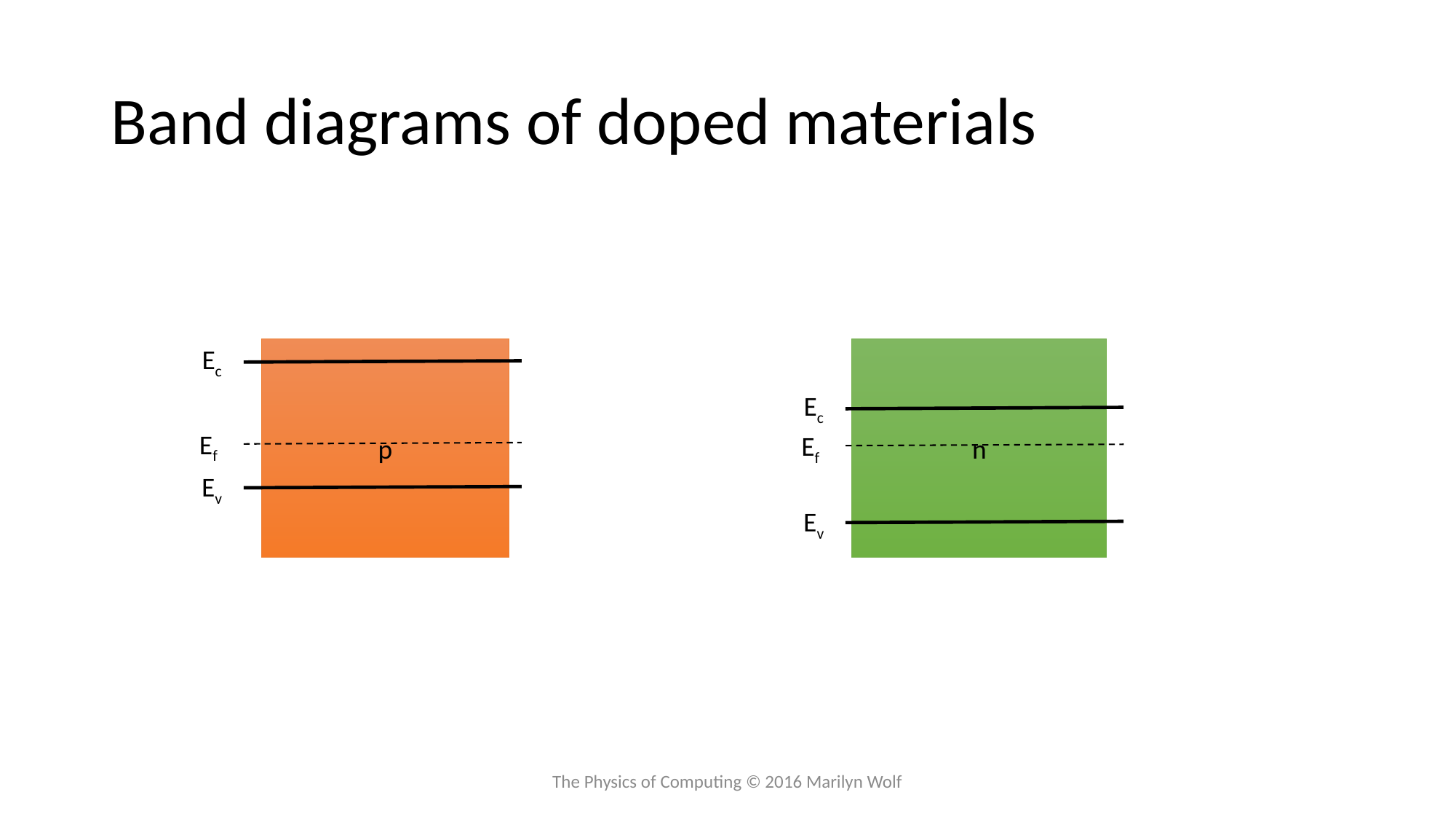

# Band diagrams of doped materials
Ec
p
n
Ec
Ef
Ef
Ev
Ev
The Physics of Computing © 2016 Marilyn Wolf